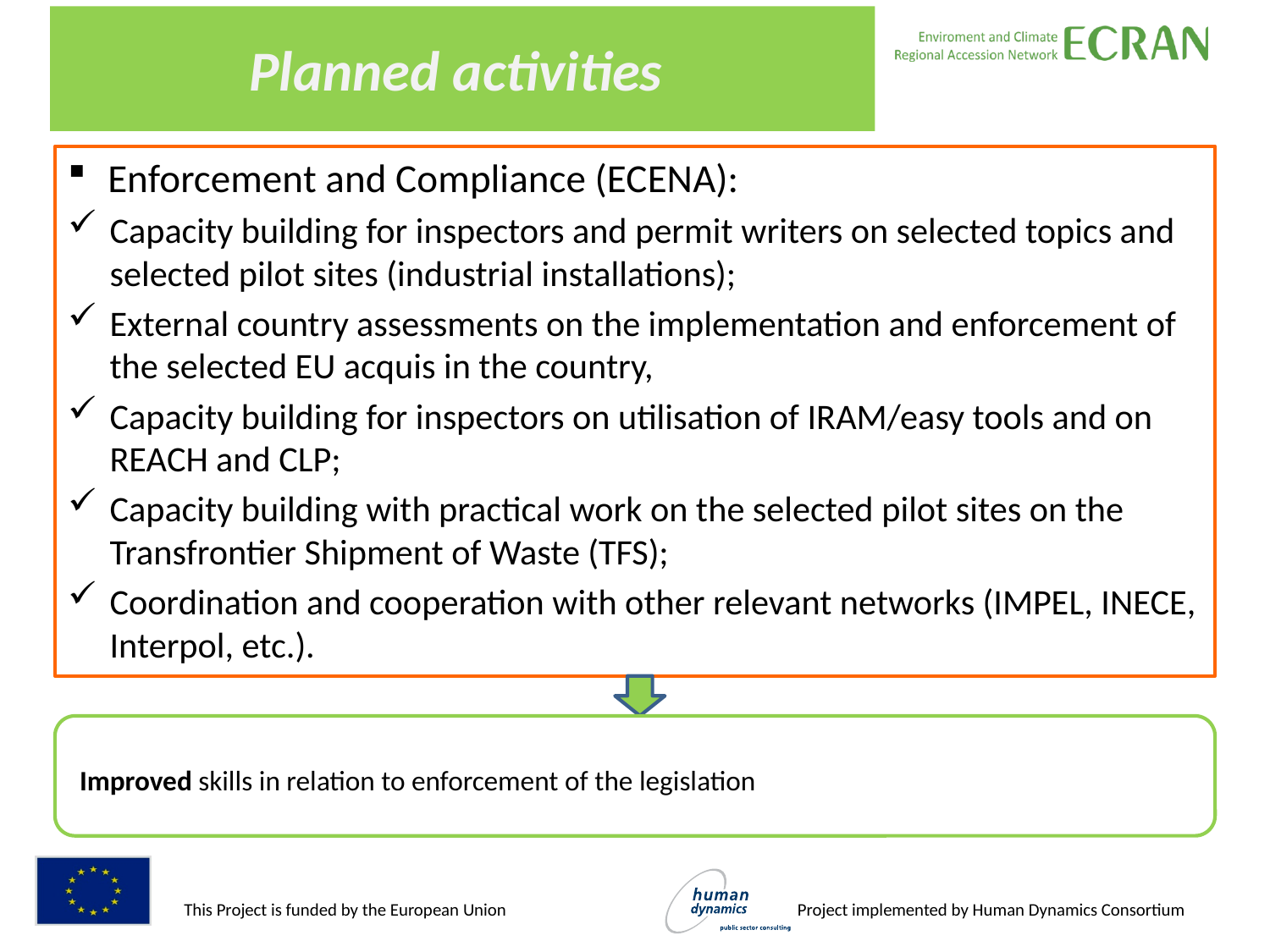

# Planned activities
Enforcement and Compliance (ECENA):
Capacity building for inspectors and permit writers on selected topics and selected pilot sites (industrial installations);
External country assessments on the implementation and enforcement of the selected EU acquis in the country,
Capacity building for inspectors on utilisation of IRAM/easy tools and on REACH and CLP;
Capacity building with practical work on the selected pilot sites on the Transfrontier Shipment of Waste (TFS);
Coordination and cooperation with other relevant networks (IMPEL, INECE, Interpol, etc.).

 Improved skills in relation to enforcement of the legislation